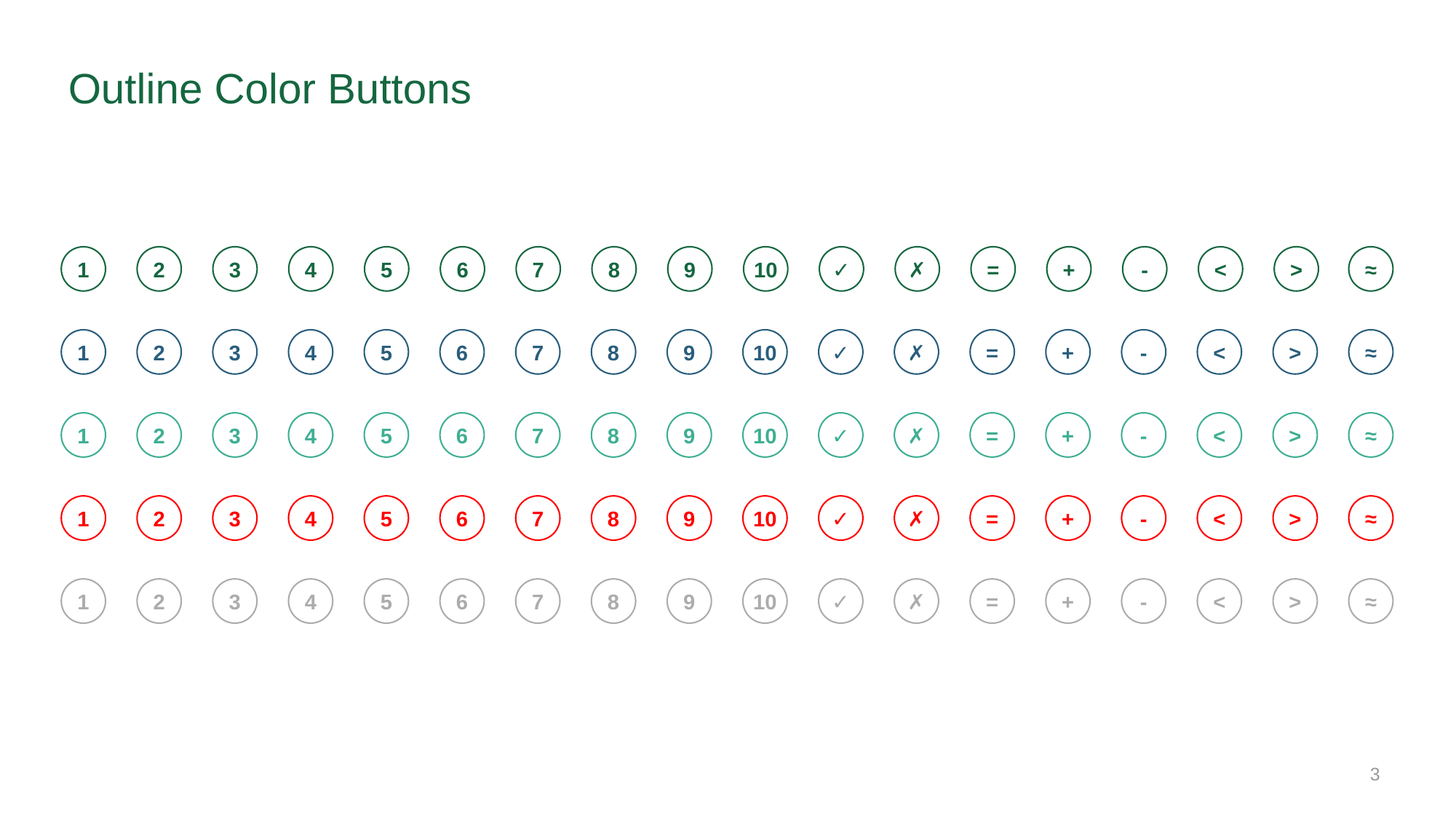

# Outline Color Buttons
1
2
3
4
5
6
7
8
9
10
✓
✗
=
+
-
<
>
≈
1
2
3
4
5
6
7
8
9
10
✓
✗
=
+
-
<
>
≈
1
2
3
4
5
6
7
8
9
10
✓
✗
=
+
-
<
>
≈
1
2
3
4
5
6
7
8
9
10
✓
✗
=
+
-
<
>
≈
1
2
3
4
5
6
7
8
9
10
✓
✗
=
+
-
<
>
≈
3